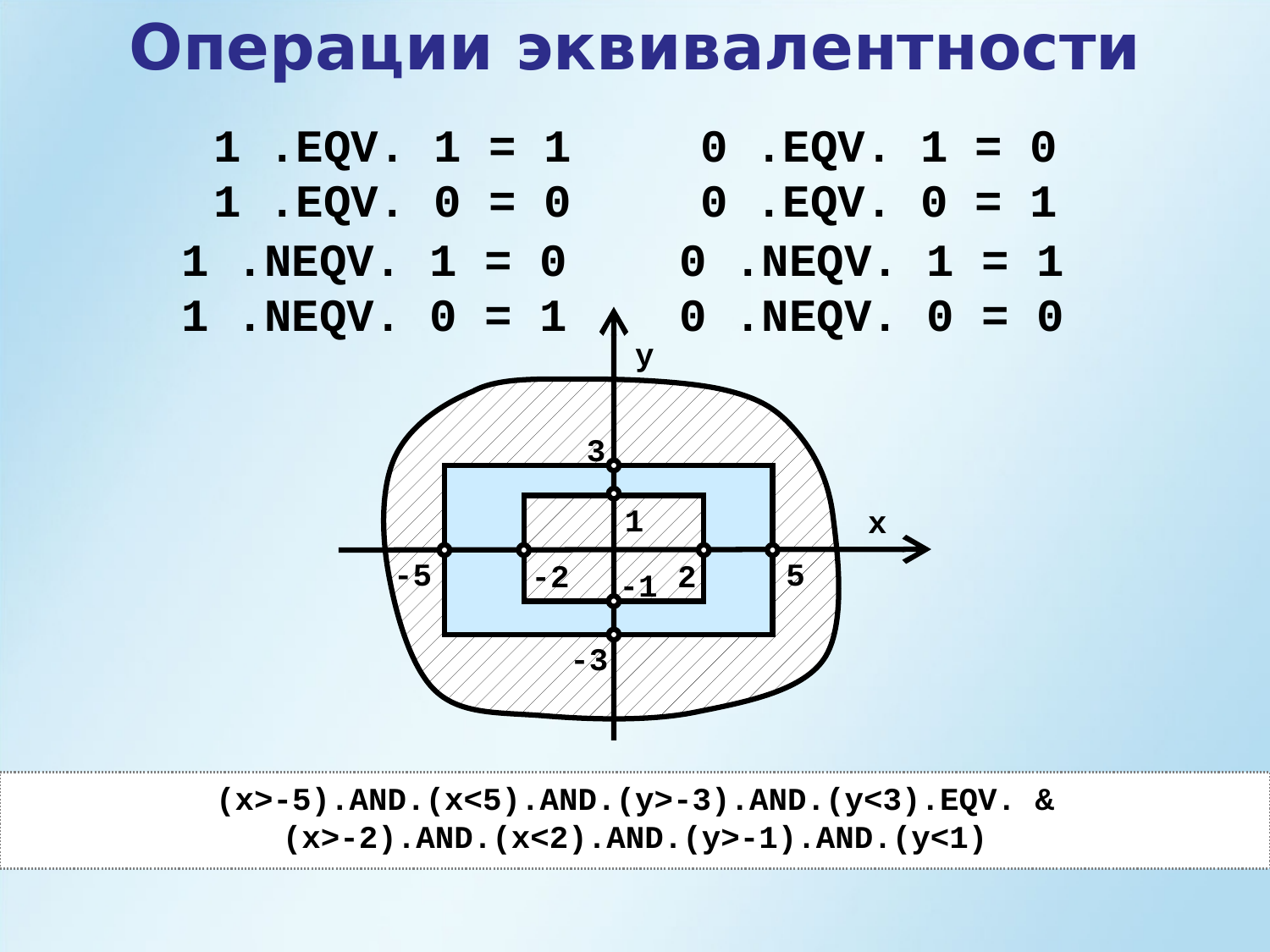

Операции эквивалентности
1 .EQV. 1 = 1
1 .EQV. 0 = 0
0 .EQV. 1 = 0
0 .EQV. 0 = 1
1 .NEQV. 1 = 0
1 .NEQV. 0 = 1
0 .NEQV. 1 = 1
0 .NEQV. 0 = 0

y

3

1

x

-5
5
-2
2
-1

-3
(x>-5).AND.(x<5).AND.(y>-3).AND.(y<3).EQV. &
(x>-2).AND.(x<2).AND.(y>-1).AND.(y<1)